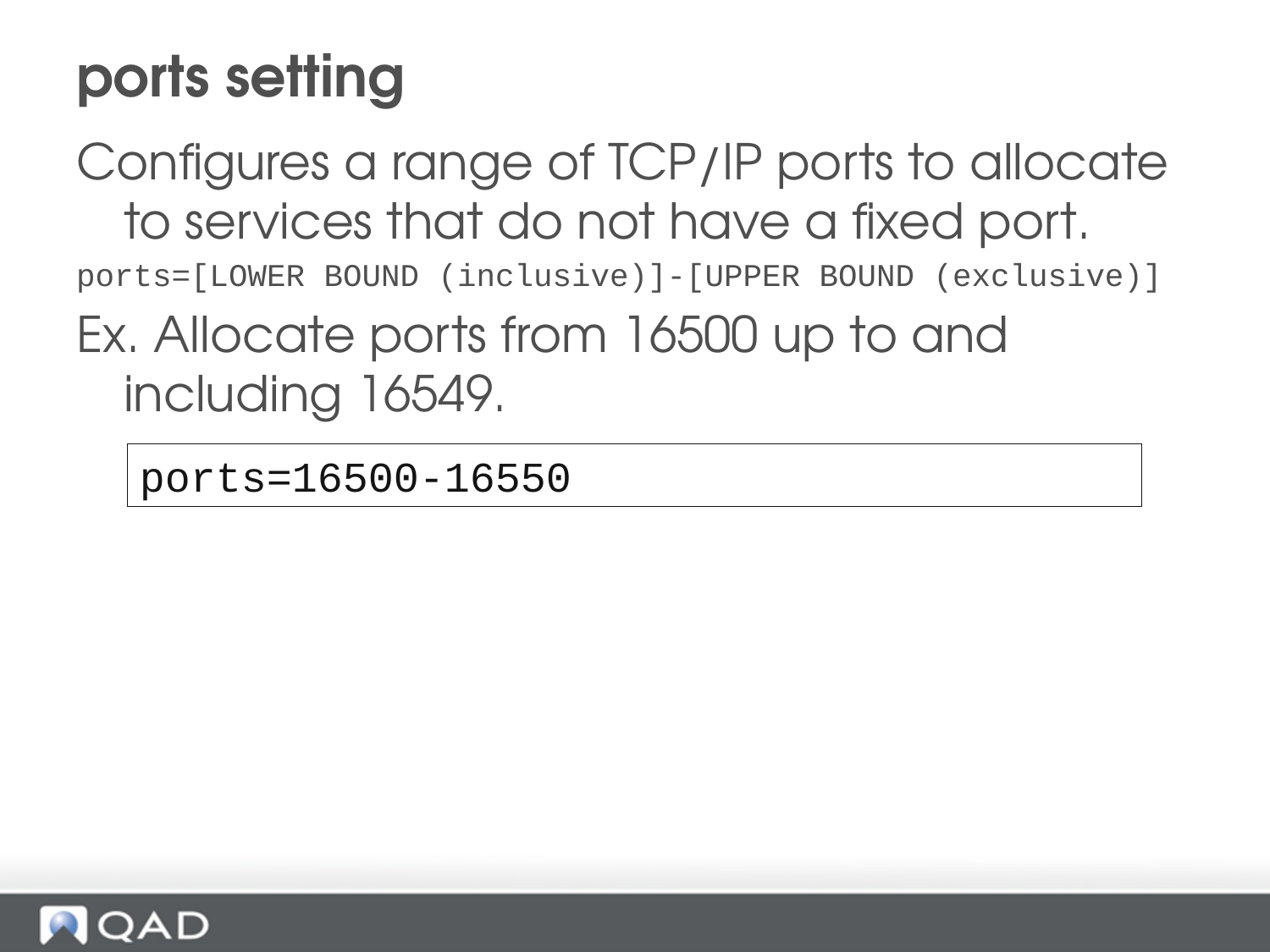

# ports setting
Configures a range of TCP/IP ports to allocate to services that do not have a fixed port.
ports=[LOWER BOUND (inclusive)]-[UPPER BOUND (exclusive)]
Ex. Allocate ports from 16500 up to and including 16549.
ports=16500-16550